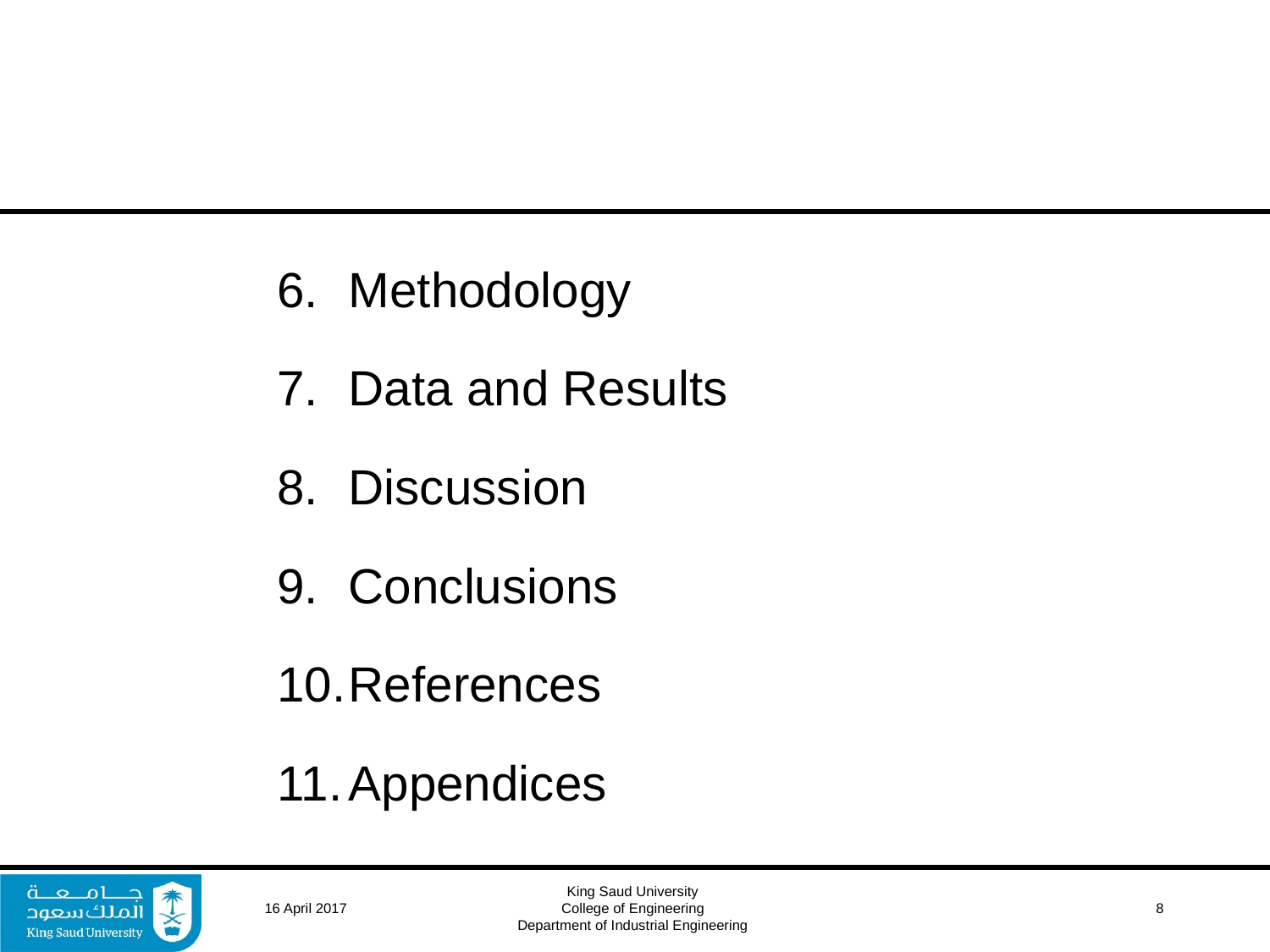

#
Methodology
Data and Results
Discussion
Conclusions
References
Appendices
16 April 2017

King Saud University
College of Engineering
Department of Industrial Engineering

                                                          8